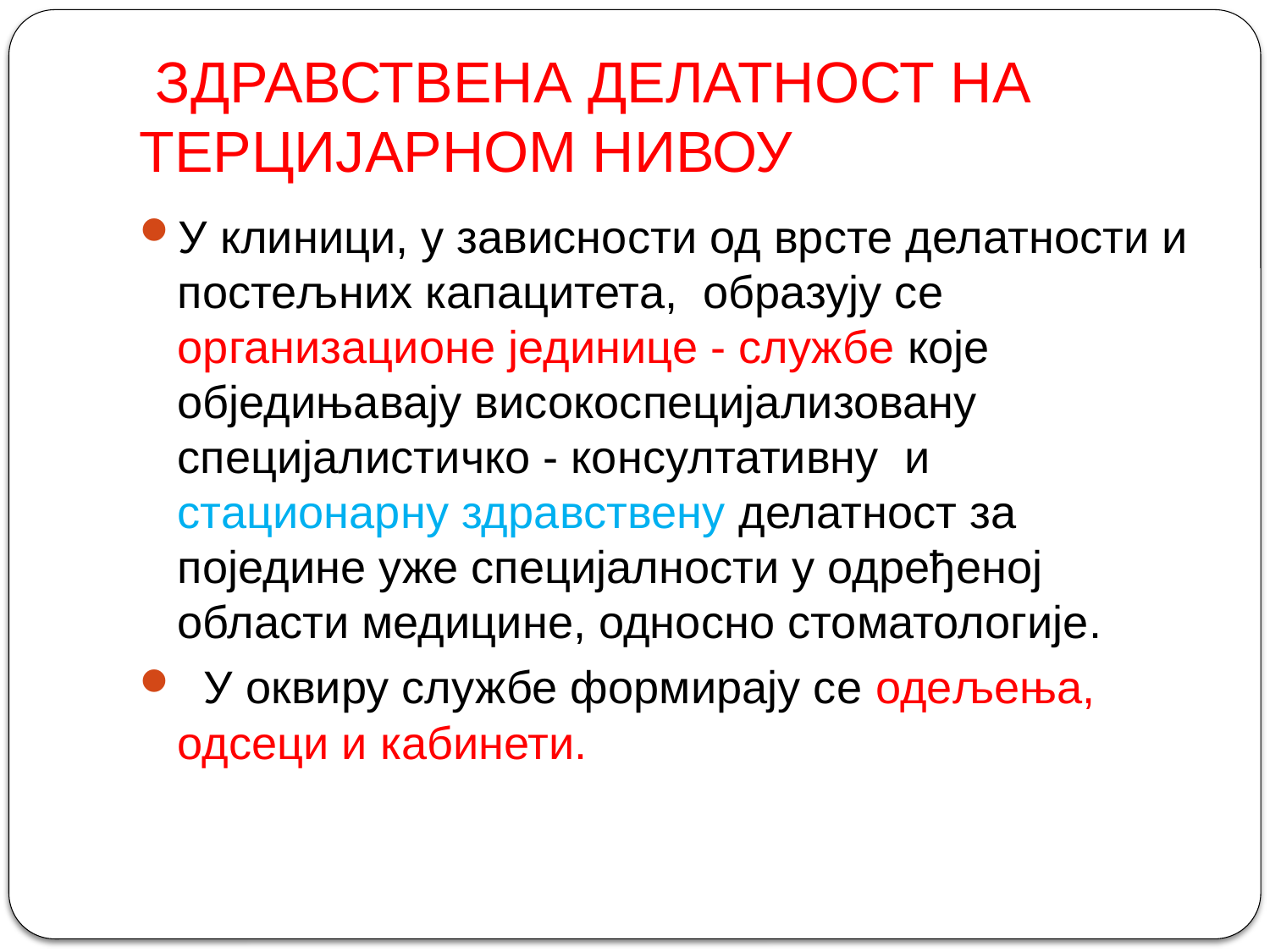

# ЗДРАВСТВЕНА ДЕЛАТНОСТ НА ТЕРЦИЈАРНОМ НИВОУ
У клиници, у зависности од врсте делатности и постељних капацитета,  образују се организационе јединице - службе које обједињавају високоспецијализовану специјалистичко - консултативну  и стационарну здравствену делатност за поједине уже специјалности у одређеној области медицине, односно стоматологије.
  У оквиру службе формирају се одељења, одсеци и кабинети.